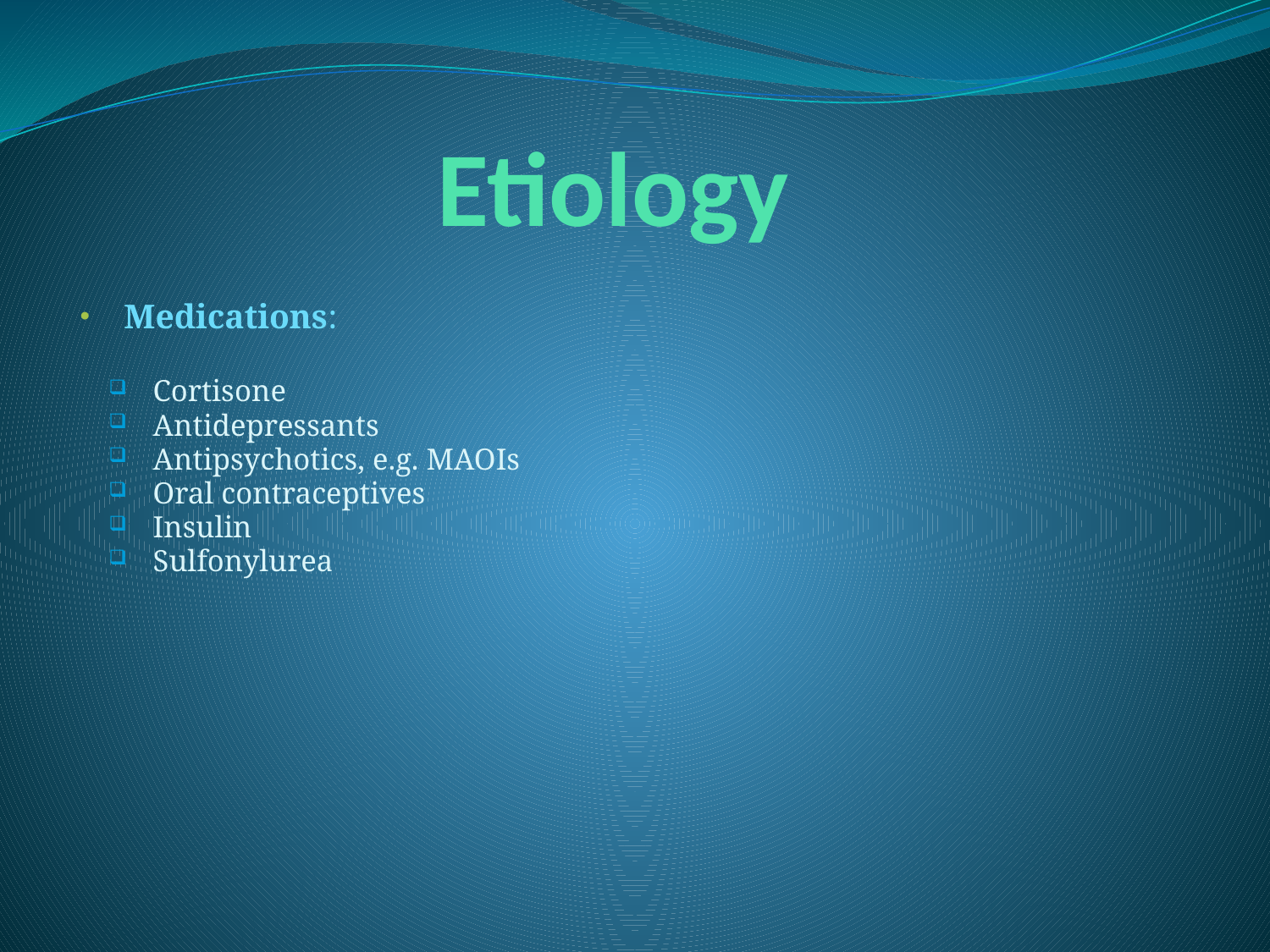

# Etiology
Medications:

Cortisone
Antidepressants
Antipsychotics, e.g. MAOIs
Oral contraceptives
Insulin
Sulfonylurea